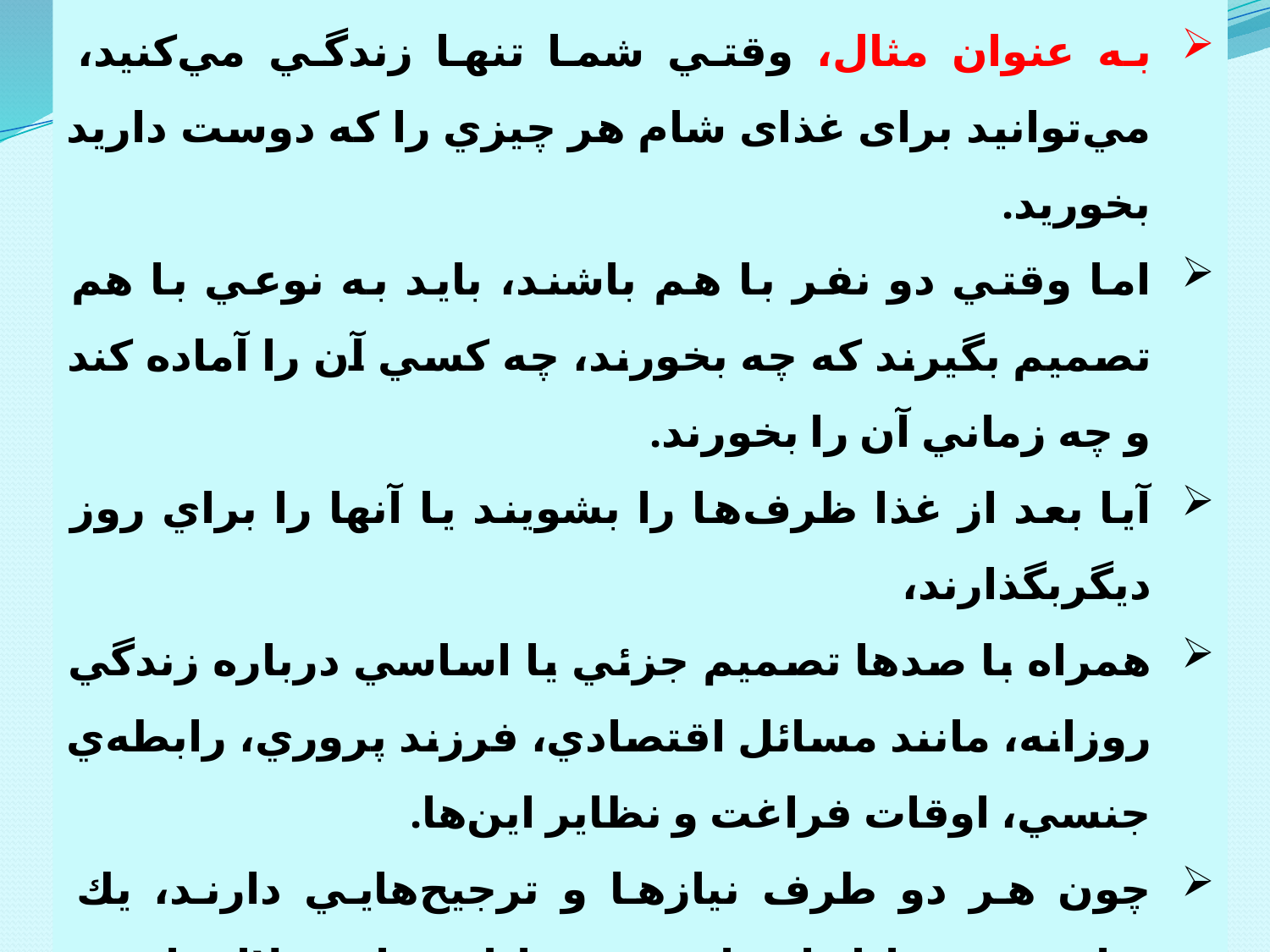

به عنوان مثال، وقتي شما تنها زندگي مي‌كنيد، مي‌توانيد برای غذای شام هر چيزي را كه دوست داريد بخوريد.
اما وقتي دو نفر با هم باشند، بايد به نوعي با هم تصميم بگيرند كه چه بخورند، چه كسي آن را آماده كند و چه زماني آن را بخورند.
آيا بعد از غذا ظرف‌ها را بشويند يا آنها را براي روز دیگربگذارند،
همراه با صدها تصميم جزئي يا اساسي درباره زندگي روزانه، مانند مسائل اقتصادي، فرزند پروري، رابطه‌ي جنسي، اوقات فراغت و نظاير اين‌ها.
چون هر دو طرف نيازها و ترجيح‌هايي دارند، يك تعارض غيرقابل اجتناب بين تمايل به استقلال داشتن و نياز به صميمي بودن به وجود خواهد آمد.